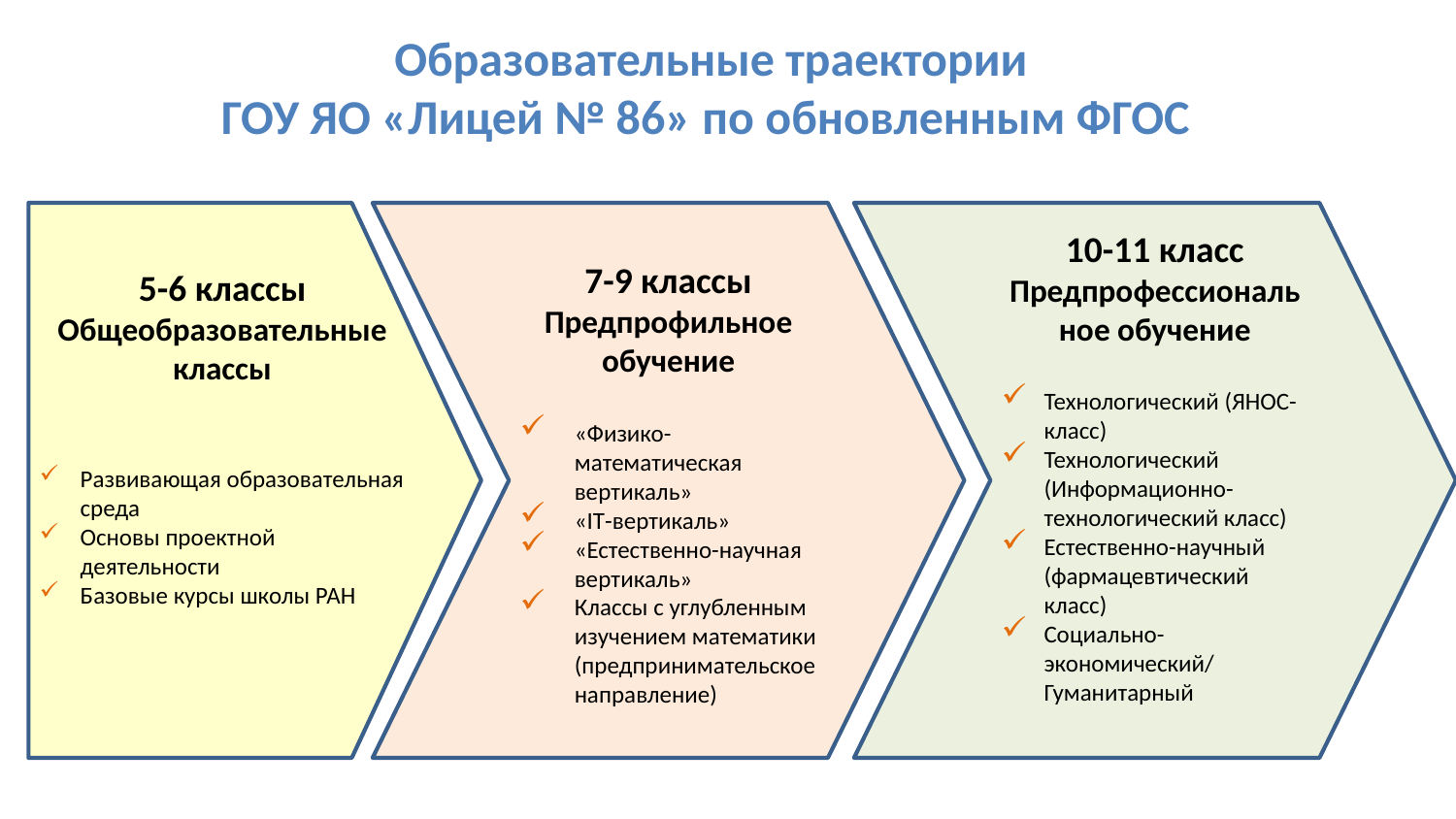

Образовательные траектории
ГОУ ЯО «Лицей № 86» по обновленным ФГОС

5-6 классы
Общеобразовательные классы

Развивающая образовательная среда
Основы проектной деятельности
Базовые курсы школы РАН

7-9 классы
Предпрофильное обучение

«Физико-математическая вертикаль»
«IT-вертикаль»
«Естественно-научная вертикаль»
Классы с углубленным изучением математики (предпринимательское направление)

10-11 класс
Предпрофессиональное обучение

Технологический (ЯНОС-класс)
Технологический (Информационно-технологический класс)
Естественно-научный (фармацевтический класс)
Социально-экономический/       Гуманитарный